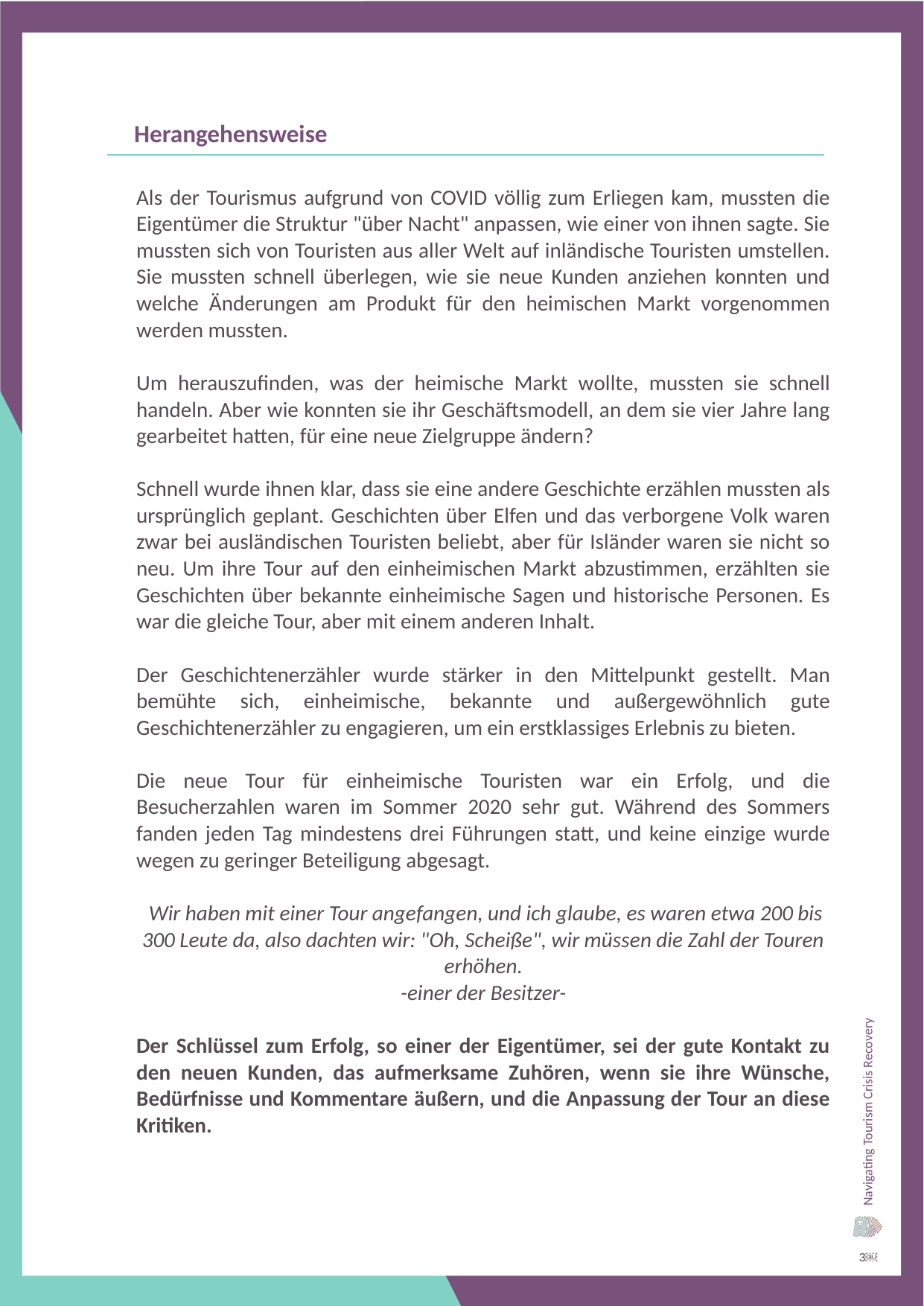

Herangehensweise
Als der Tourismus aufgrund von COVID völlig zum Erliegen kam, mussten die Eigentümer die Struktur "über Nacht" anpassen, wie einer von ihnen sagte. Sie mussten sich von Touristen aus aller Welt auf inländische Touristen umstellen. Sie mussten schnell überlegen, wie sie neue Kunden anziehen konnten und welche Änderungen am Produkt für den heimischen Markt vorgenommen werden mussten.

Um herauszufinden, was der heimische Markt wollte, mussten sie schnell handeln. Aber wie konnten sie ihr Geschäftsmodell, an dem sie vier Jahre lang gearbeitet hatten, für eine neue Zielgruppe ändern?

Schnell wurde ihnen klar, dass sie eine andere Geschichte erzählen mussten als ursprünglich geplant. Geschichten über Elfen und das verborgene Volk waren zwar bei ausländischen Touristen beliebt, aber für Isländer waren sie nicht so neu. Um ihre Tour auf den einheimischen Markt abzustimmen, erzählten sie Geschichten über bekannte einheimische Sagen und historische Personen. Es war die gleiche Tour, aber mit einem anderen Inhalt.

Der Geschichtenerzähler wurde stärker in den Mittelpunkt gestellt. Man bemühte sich, einheimische, bekannte und außergewöhnlich gute Geschichtenerzähler zu engagieren, um ein erstklassiges Erlebnis zu bieten.

Die neue Tour für einheimische Touristen war ein Erfolg, und die Besucherzahlen waren im Sommer 2020 sehr gut. Während des Sommers fanden jeden Tag mindestens drei Führungen statt, und keine einzige wurde wegen zu geringer Beteiligung abgesagt.

 Wir haben mit einer Tour angefangen, und ich glaube, es waren etwa 200 bis 300 Leute da, also dachten wir: "Oh, Scheiße", wir müssen die Zahl der Touren erhöhen.
-einer der Besitzer-

Der Schlüssel zum Erfolg, so einer der Eigentümer, sei der gute Kontakt zu den neuen Kunden, das aufmerksame Zuhören, wenn sie ihre Wünsche, Bedürfnisse und Kommentare äußern, und die Anpassung der Tour an diese Kritiken.